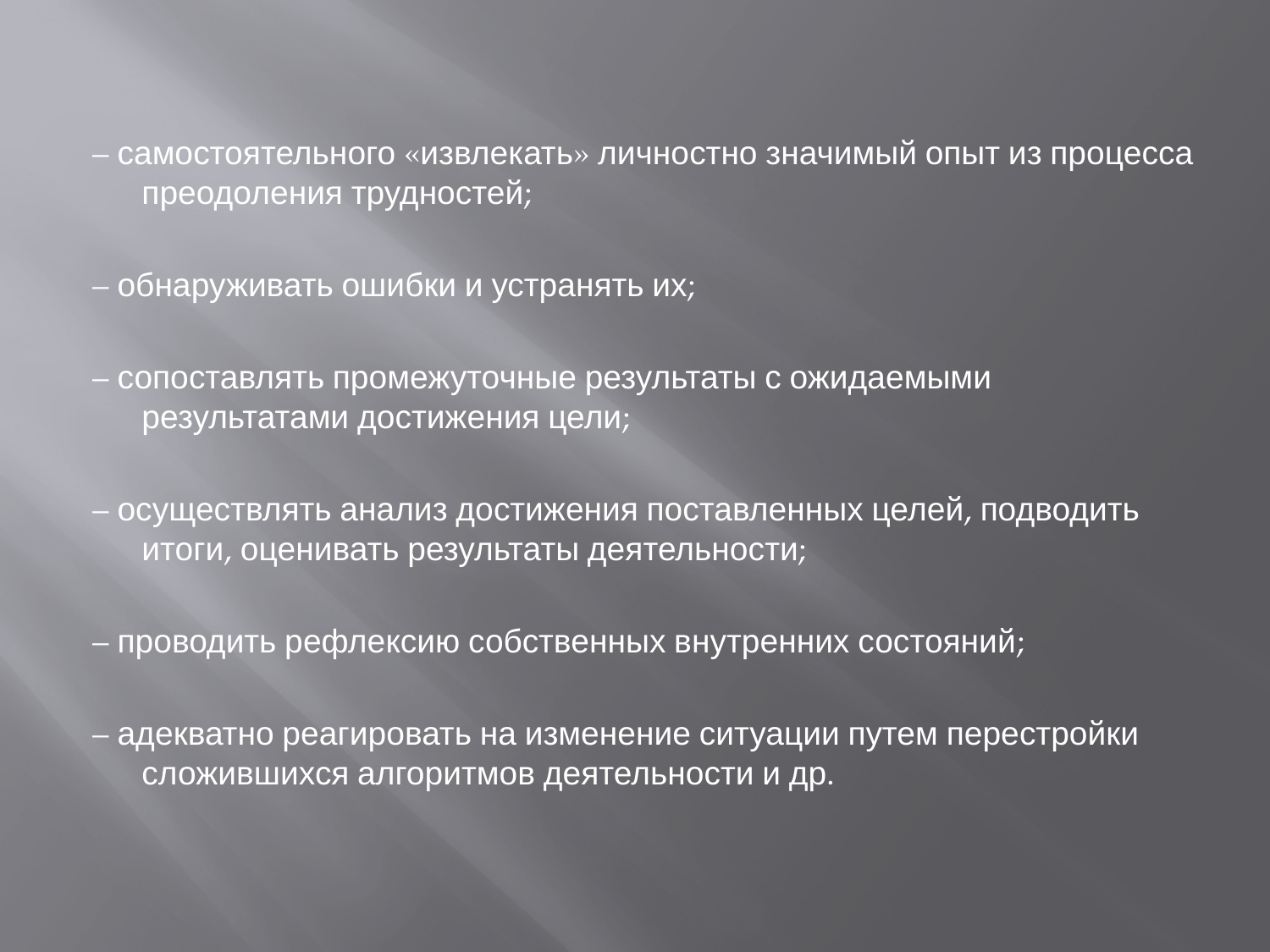

– самостоятельного «извлекать» личностно значимый опыт из процесса преодоления трудностей;

– обнаруживать ошибки и устранять их;

– сопоставлять промежуточные результаты с ожидаемыми результатами достижения цели;

– осуществлять анализ достижения поставленных целей, подводить итоги, оценивать результаты деятельности;

– проводить рефлексию собственных внутренних состояний;

– адекватно реагировать на изменение ситуации путем перестройки сложившихся алгоритмов деятельности и др.